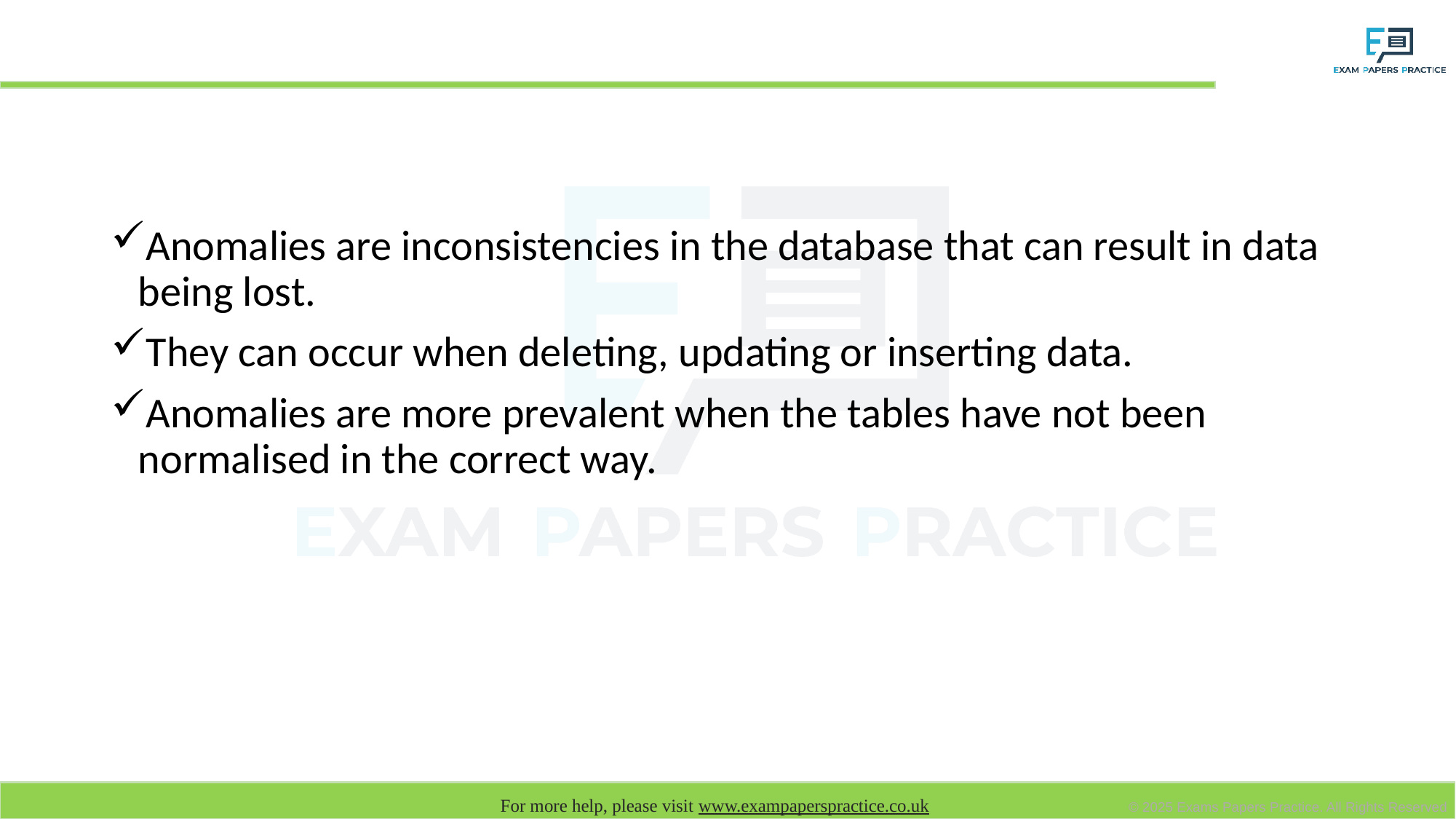

# Anomalies
Anomalies are inconsistencies in the database that can result in data being lost.
They can occur when deleting, updating or inserting data.
Anomalies are more prevalent when the tables have not been normalised in the correct way.